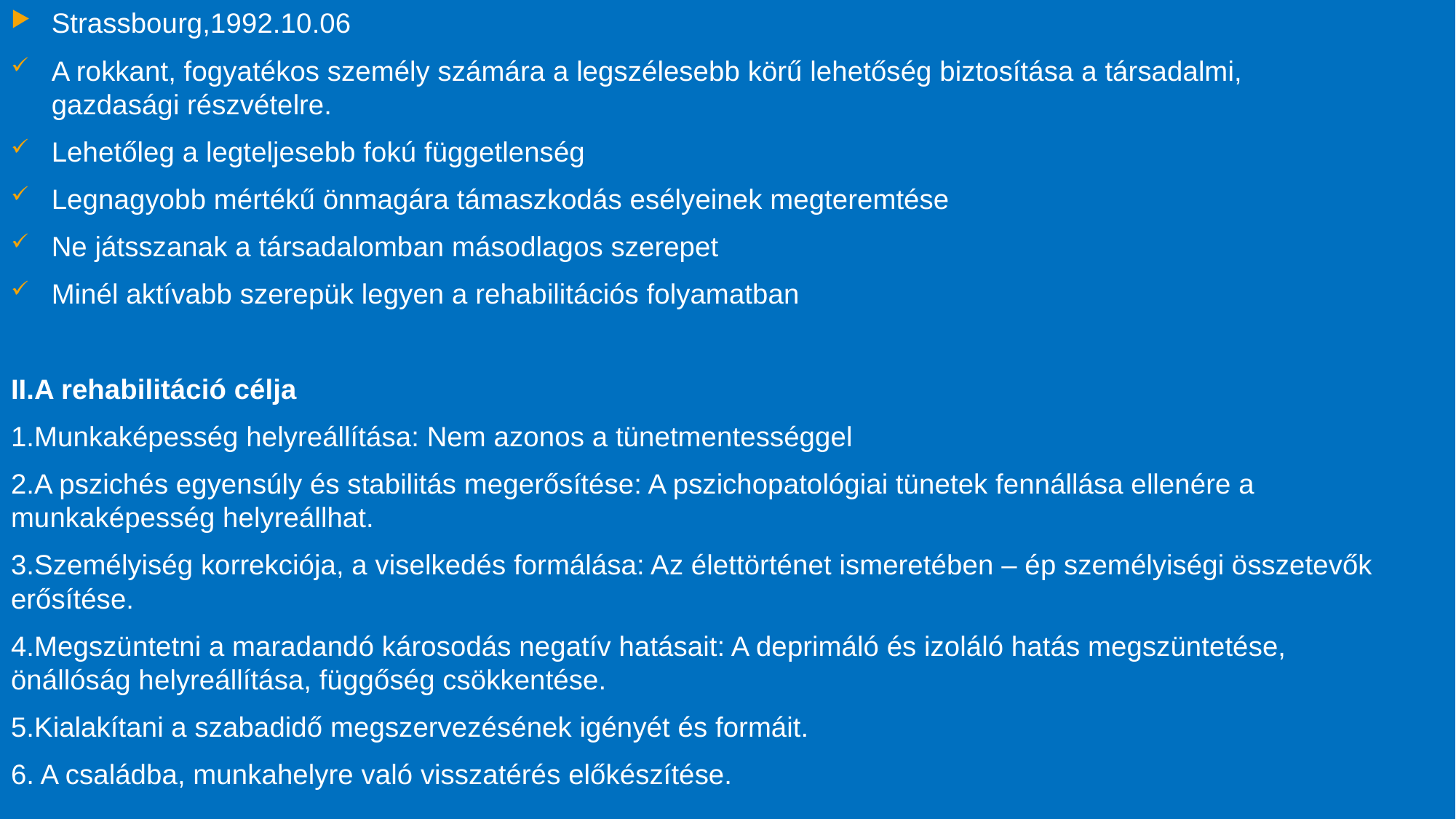

Strassbourg,1992.10.06
A rokkant, fogyatékos személy számára a legszélesebb körű lehetőség biztosítása a társadalmi, gazdasági részvételre.
Lehetőleg a legteljesebb fokú függetlenség
Legnagyobb mértékű önmagára támaszkodás esélyeinek megteremtése
Ne játsszanak a társadalomban másodlagos szerepet
Minél aktívabb szerepük legyen a rehabilitációs folyamatban

II.A rehabilitáció célja
1.Munkaképesség helyreállítása: Nem azonos a tünetmentességgel
2.A pszichés egyensúly és stabilitás megerősítése: A pszichopatológiai tünetek fennállása ellenére a munkaképesség helyreállhat.
3.Személyiség korrekciója, a viselkedés formálása: Az élettörténet ismeretében – ép személyiségi összetevők erősítése.
4.Megszüntetni a maradandó károsodás negatív hatásait: A deprimáló és izoláló hatás megszüntetése, önállóság helyreállítása, függőség csökkentése.
5.Kialakítani a szabadidő megszervezésének igényét és formáit.
6. A családba, munkahelyre való visszatérés előkészítése.